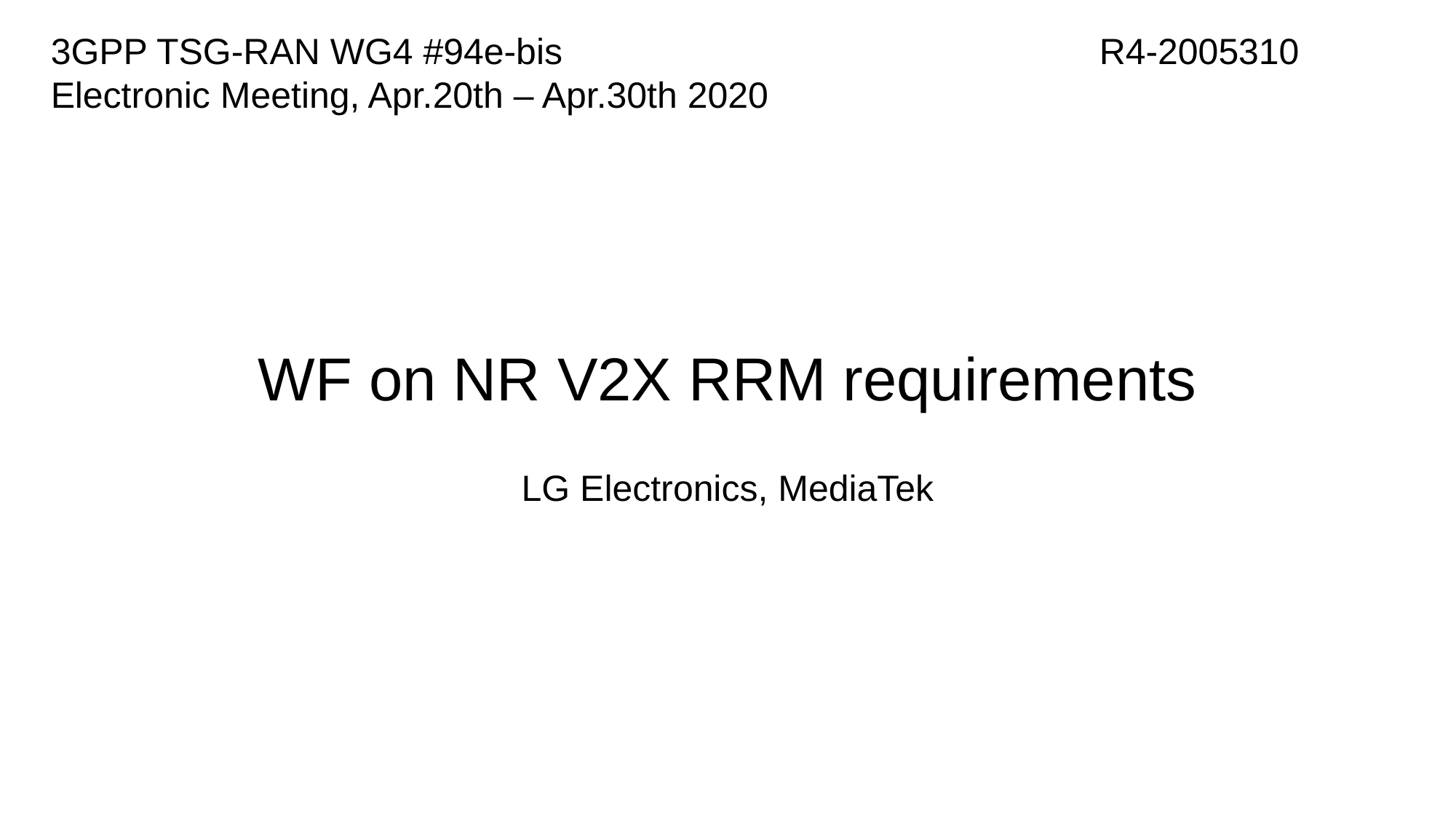

3GPP TSG-RAN WG4 #94e-bis
Electronic Meeting, Apr.20th – Apr.30th 2020
R4-2005310
# WF on NR V2X RRM requirements
LG Electronics, MediaTek